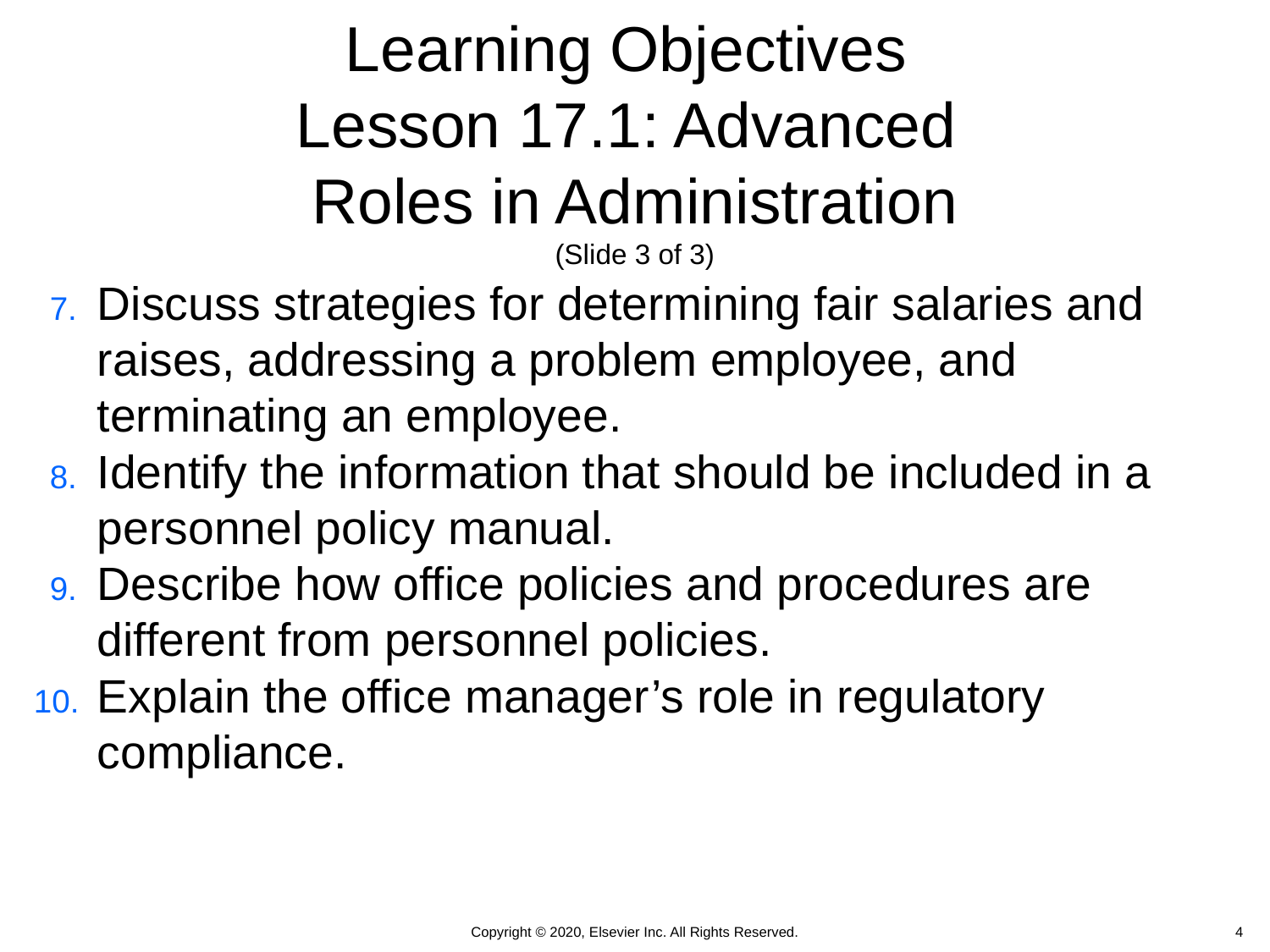

# Learning Objectives Lesson 17.1: Advanced Roles in Administration (Slide 3 of 3)
Discuss strategies for determining fair salaries and raises, addressing a problem employee, and terminating an employee.
Identify the information that should be included in a personnel policy manual.
Describe how office policies and procedures are different from personnel policies.
Explain the office manager’s role in regulatory compliance.

 4